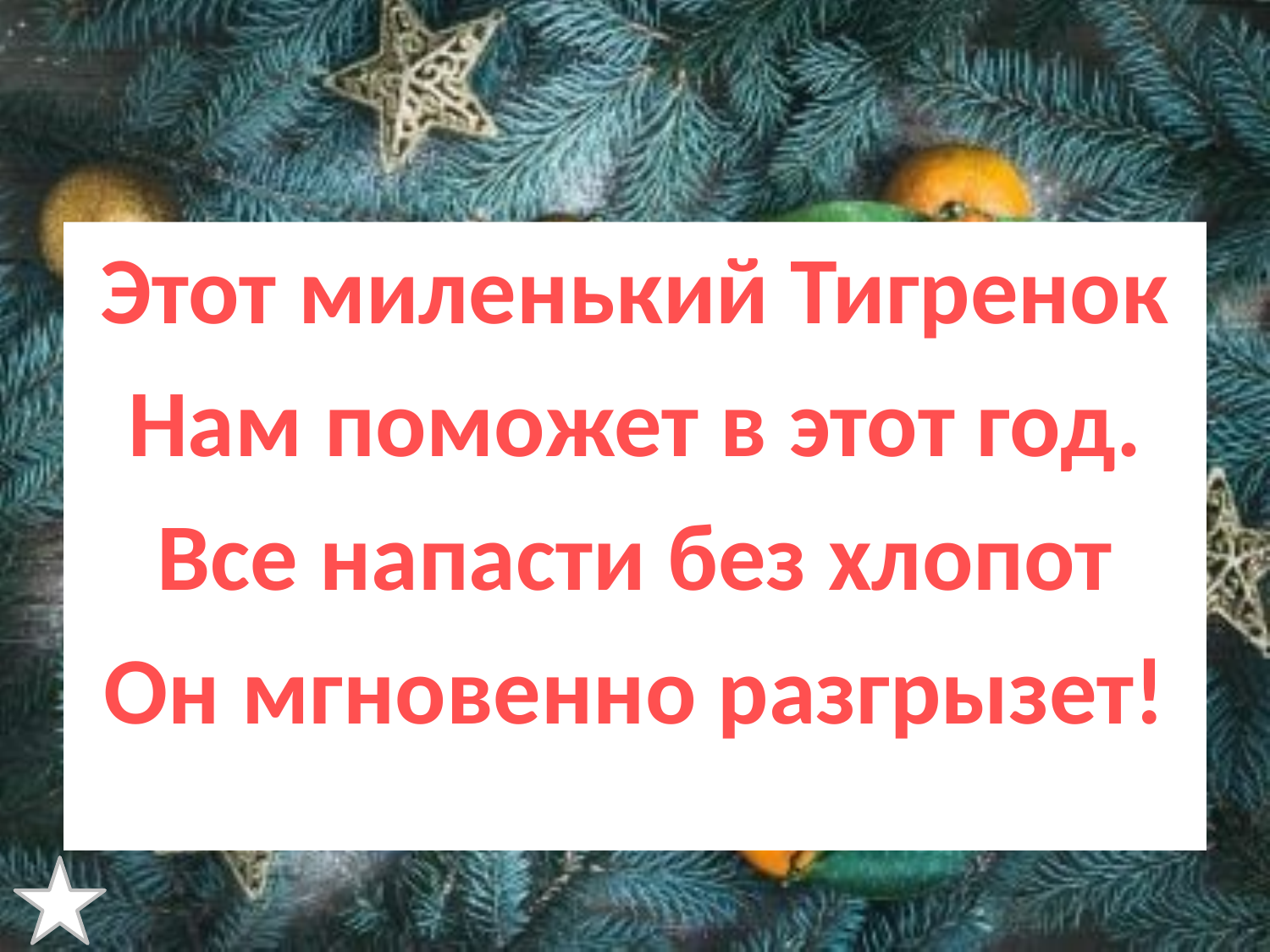

#
Этот миленький Тигренок
Нам поможет в этот год.
Все напасти без хлопот
Он мгновенно разгрызет!